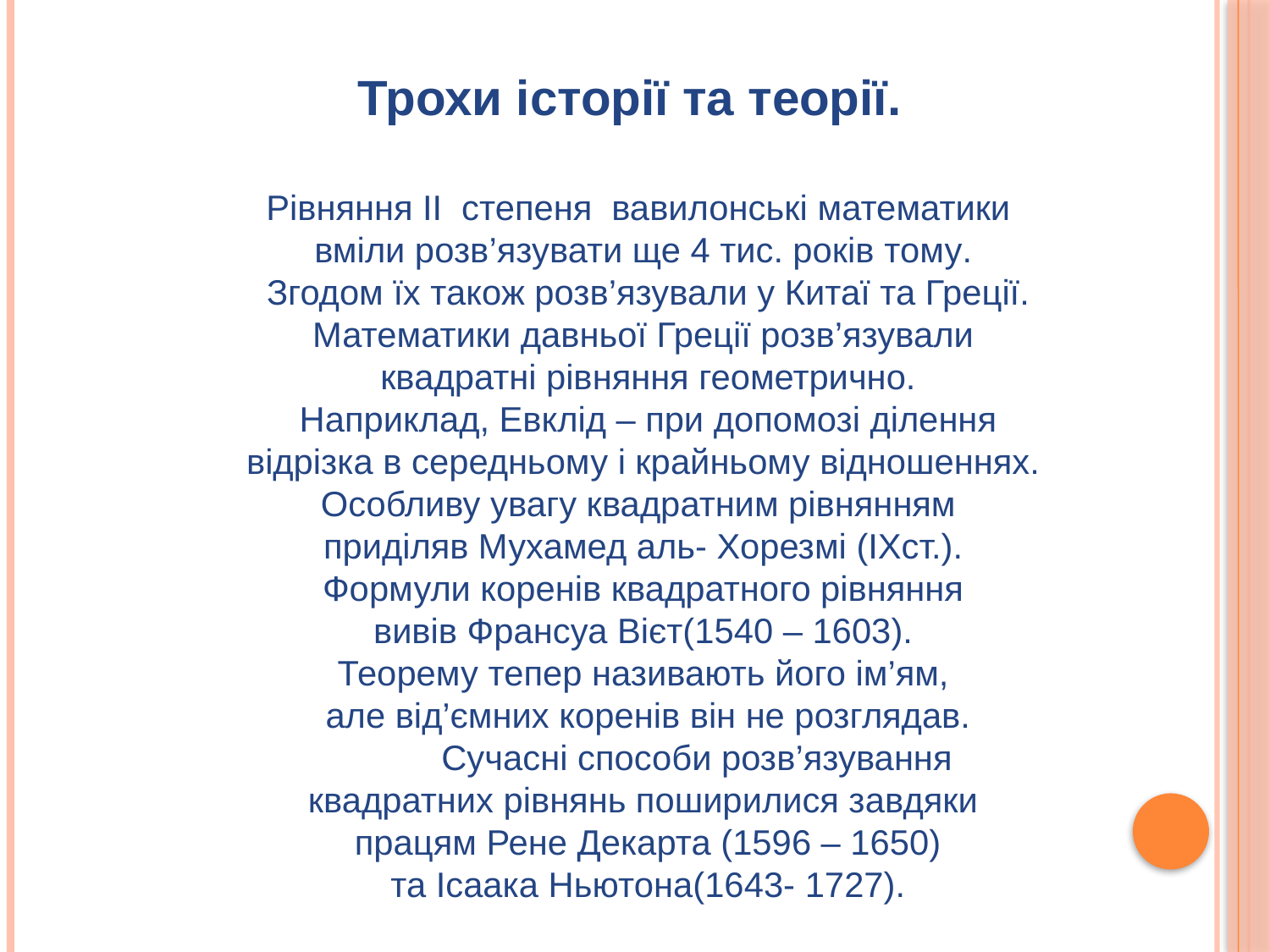

Трохи історії та теорії.

Рівняння ІІ  степеня  вавилонські математики
вміли розв’язувати ще 4 тис. років тому.
 Згодом їх також розв’язували у Китаї та Греції.
Математики давньої Греції розв’язували
 квадратні рівняння геометрично.
 Наприклад, Евклід – при допомозі ділення
 відрізка в середньому і крайньому відношеннях.
Особливу увагу квадратним рівнянням
приділяв Мухамед аль- Хорезмі (ІХст.).
Формули коренів квадратного рівняння
 вивів Франсуа Вієт(1540 – 1603).
Теорему тепер називають його ім’ям,
 але від’ємних коренів він не розглядав.
            Сучасні способи розв’язування
квадратних рівнянь поширилися завдяки
 працям Рене Декарта (1596 – 1650)
 та Ісаака Ньютона(1643- 1727).